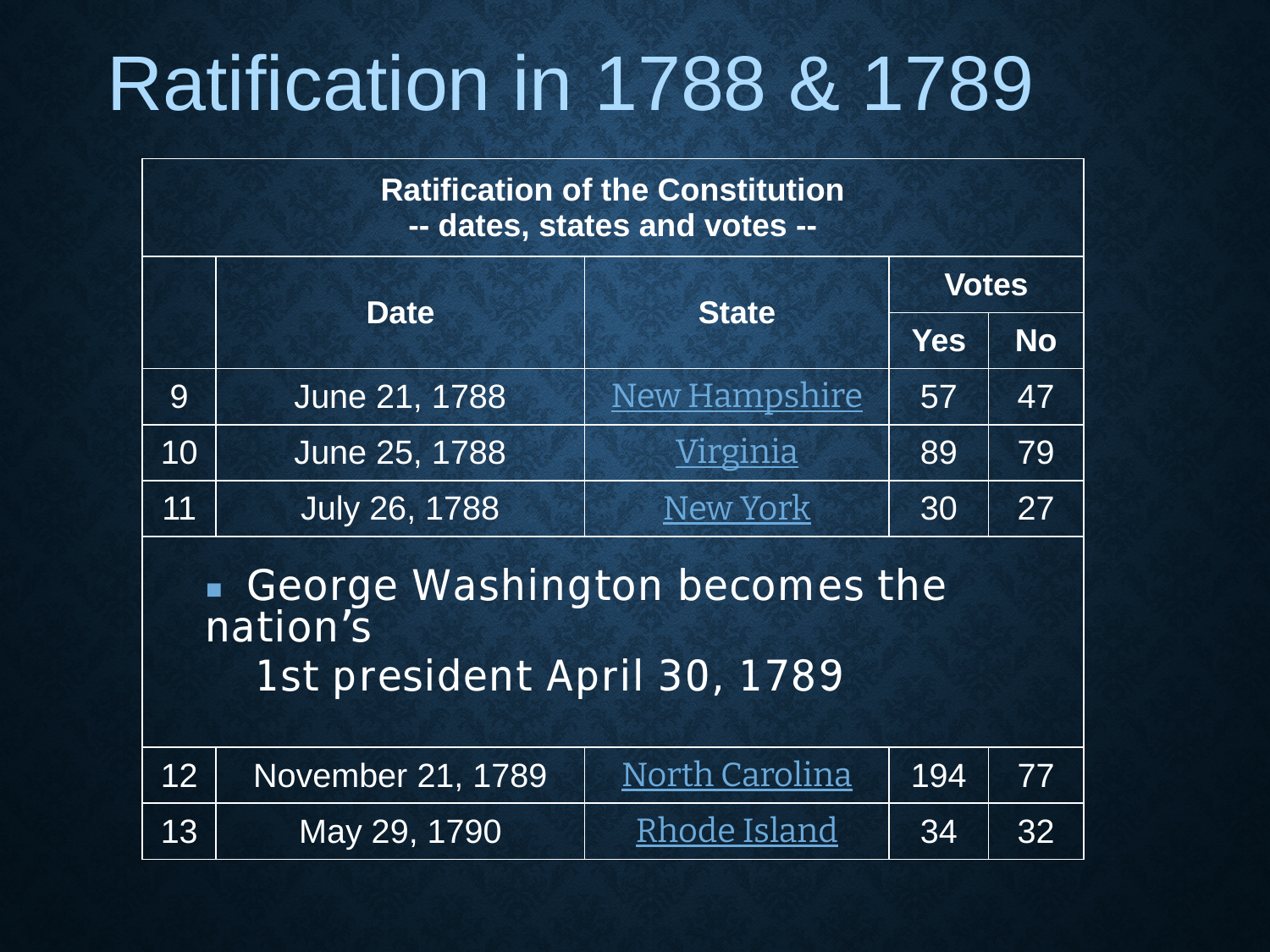

Ratification in 1788 & 1789
| Ratification of the Constitution -- dates, states and votes -- |  |  |  |  |
| --- | --- | --- | --- | --- |
|  | Date | State | Votes |  |
|  |  |  | Yes | No |
| 9 | June 21, 1788 | New Hampshire | 57 | 47 |
| 10 | June 25, 1788 | Virginia | 89 | 79 |
| 11 | July 26, 1788 | New York | 30 | 27 |
| George Washington becomes the nation’s 1st president April 30, 1789 |  |  |  |  |
| 12 | November 21, 1789 | North Carolina | 194 | 77 |
| 13 | May 29, 1790 | Rhode Island | 34 | 32 |